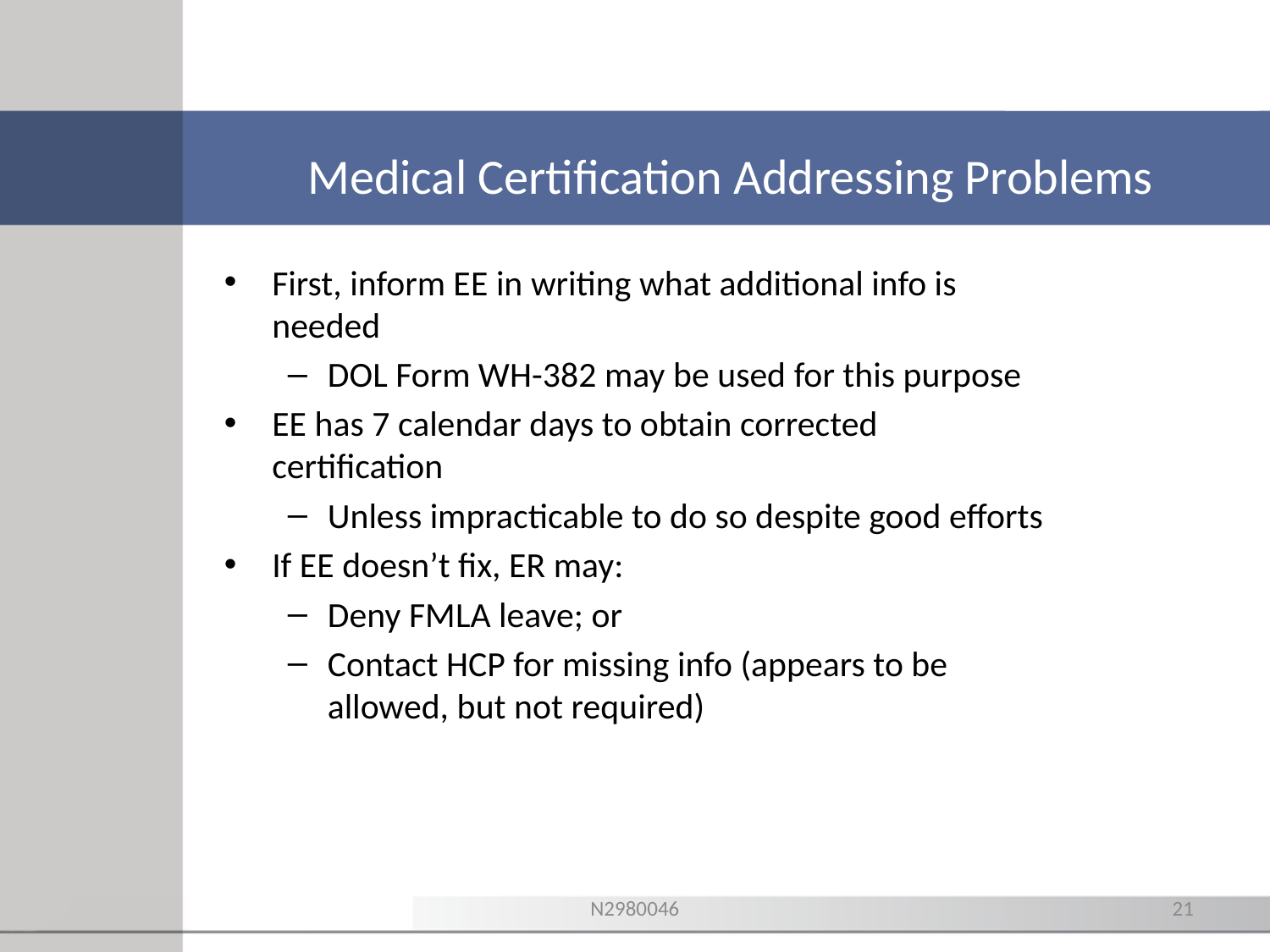

Medical Certification Addressing Problems
First, inform EE in writing what additional info is needed
DOL Form WH-382 may be used for this purpose
EE has 7 calendar days to obtain corrected certification
Unless impracticable to do so despite good efforts
If EE doesn’t fix, ER may:
Deny FMLA leave; or
Contact HCP for missing info (appears to be allowed, but not required)
N2980046
21